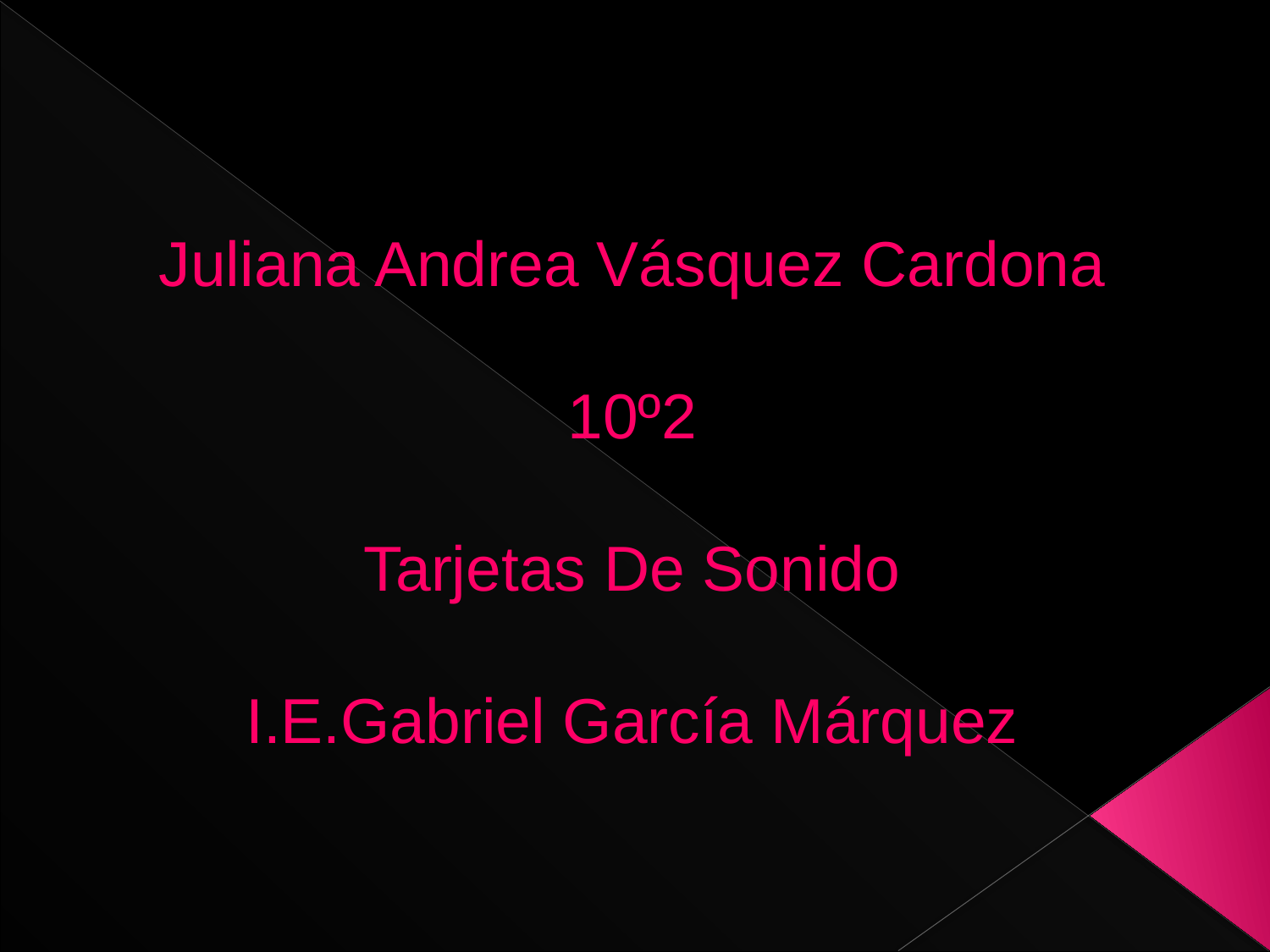

Juliana Andrea Vásquez Cardona

10º2

Tarjetas De Sonido

I.E.Gabriel García Márquez